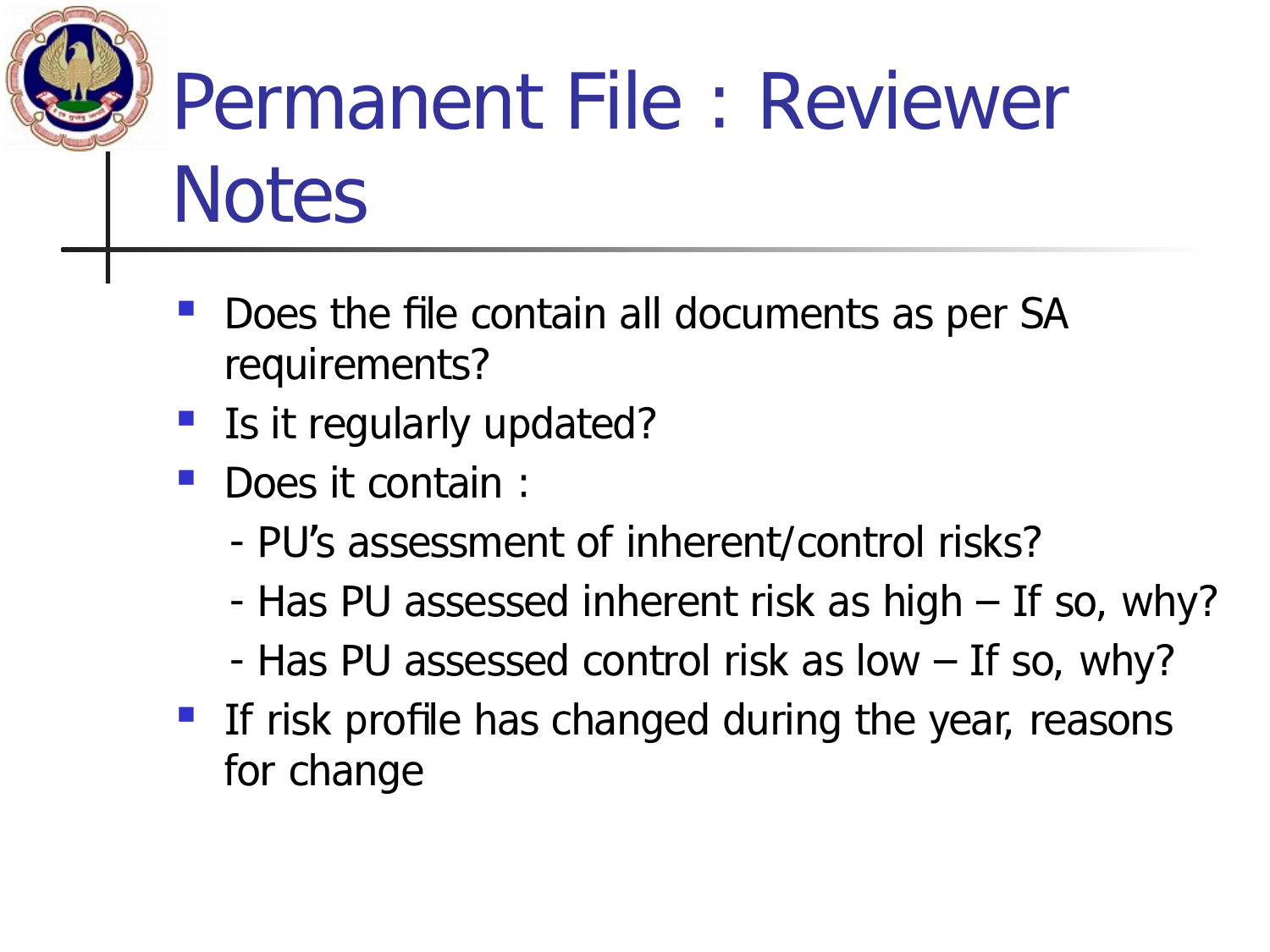

# Permanent File : Reviewer Notes
Does the file contain all documents as per SA requirements?
Is it regularly updated?
Does it contain :
    - PU’s assessment of inherent/control risks?
    - Has PU assessed inherent risk as high – If so, why?
    - Has PU assessed control risk as low – If so, why?
If risk profile has changed during the year, reasons for change